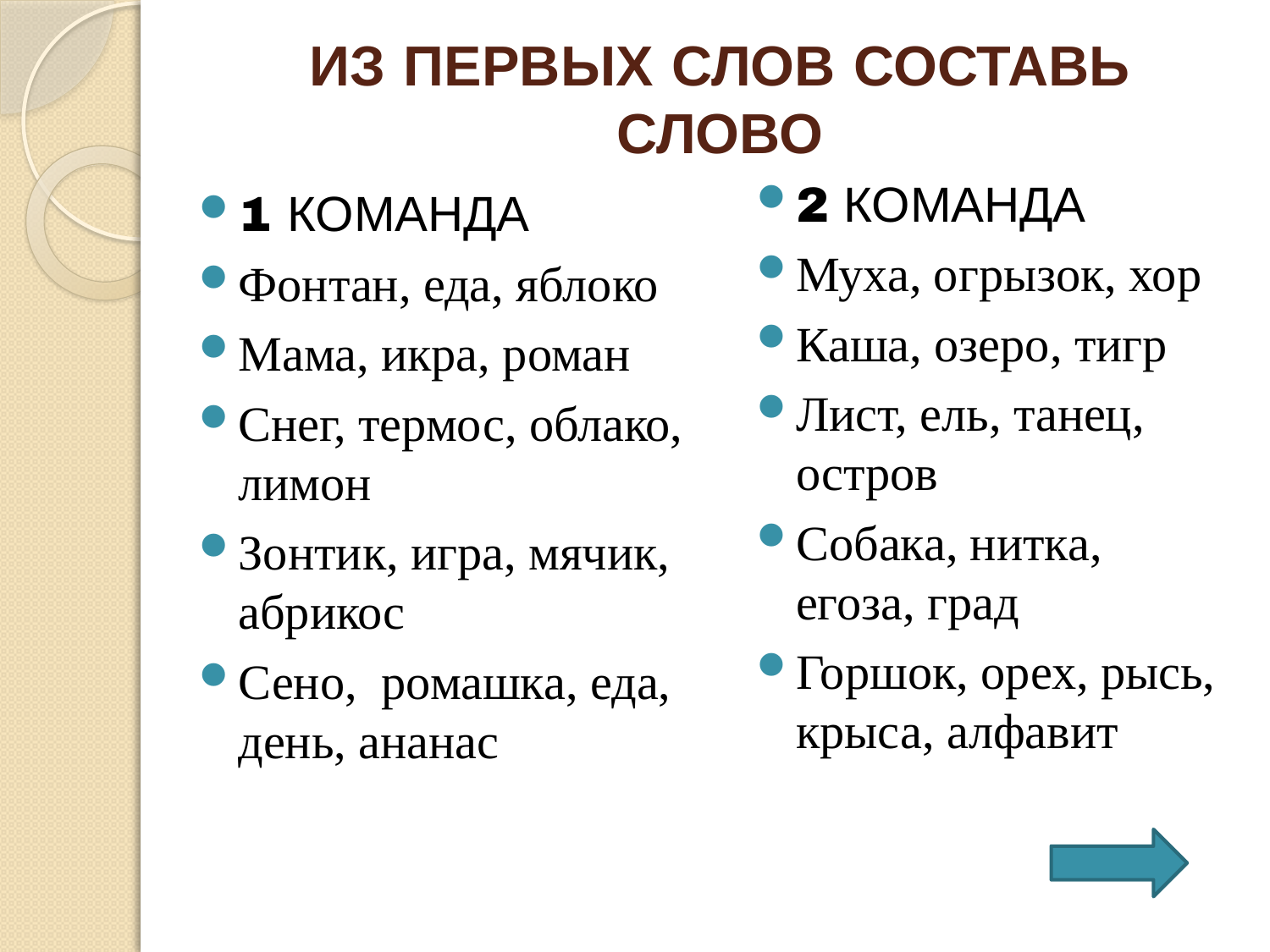

# ИЗ ПЕРВЫХ СЛОВ СОСТАВЬ СЛОВО
2 КОМАНДА
Муха, огрызок, хор
Каша, озеро, тигр
Лист, ель, танец, остров
Собака, нитка, егоза, град
Горшок, орех, рысь, крыса, алфавит
1 КОМАНДА
Фонтан, еда, яблоко
Мама, икра, роман
Снег, термос, облако, лимон
Зонтик, игра, мячик, абрикос
Сено,  ромашка, еда, день, ананас